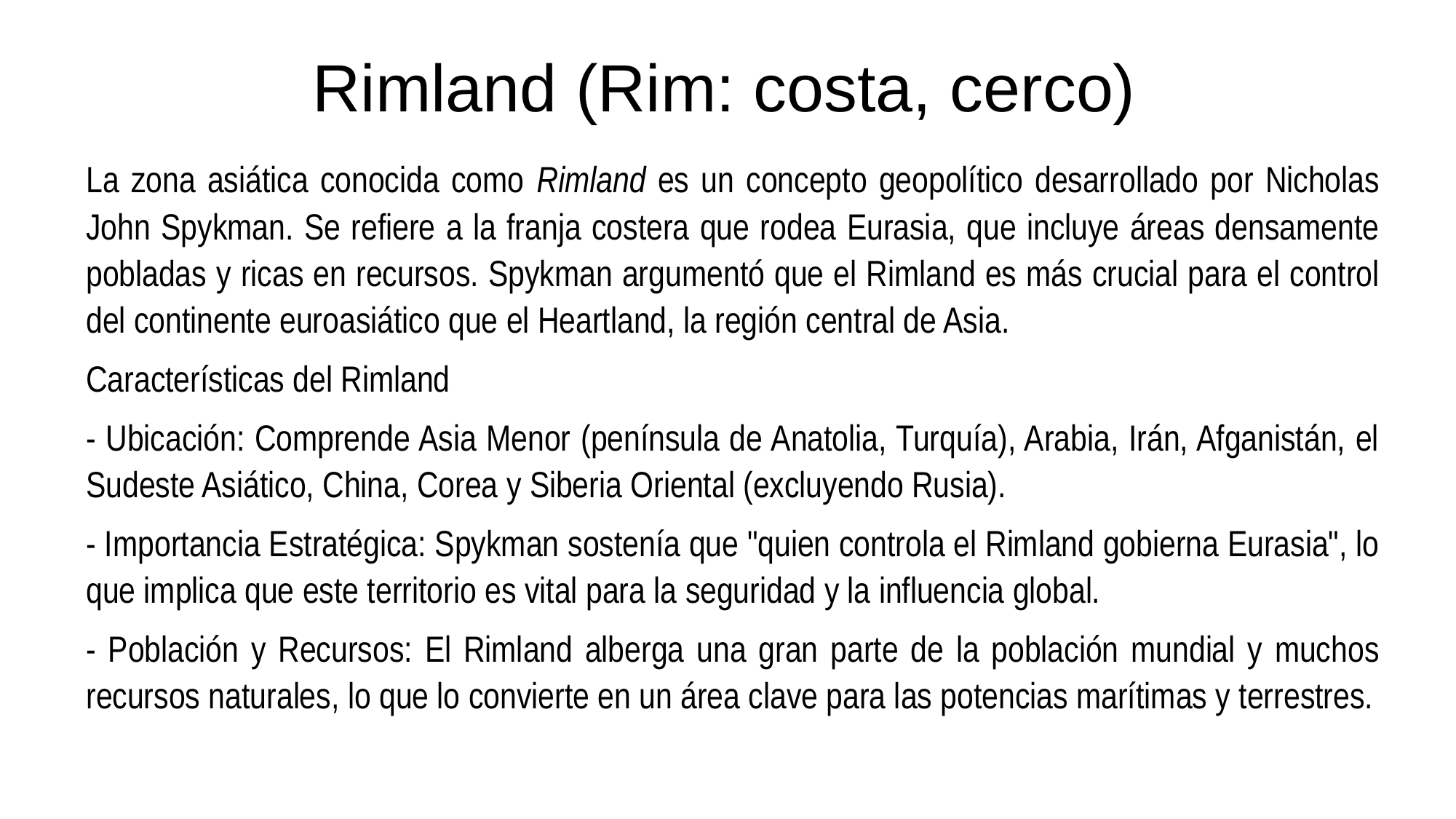

# Rimland (Rim: costa, cerco)
La zona asiática conocida como Rimland es un concepto geopolítico desarrollado por Nicholas John Spykman. Se refiere a la franja costera que rodea Eurasia, que incluye áreas densamente pobladas y ricas en recursos. Spykman argumentó que el Rimland es más crucial para el control del continente euroasiático que el Heartland, la región central de Asia.
Características del Rimland
- Ubicación: Comprende Asia Menor (península de Anatolia, Turquía), Arabia, Irán, Afganistán, el Sudeste Asiático, China, Corea y Siberia Oriental (excluyendo Rusia).
- Importancia Estratégica: Spykman sostenía que "quien controla el Rimland gobierna Eurasia", lo que implica que este territorio es vital para la seguridad y la influencia global.
- Población y Recursos: El Rimland alberga una gran parte de la población mundial y muchos recursos naturales, lo que lo convierte en un área clave para las potencias marítimas y terrestres.